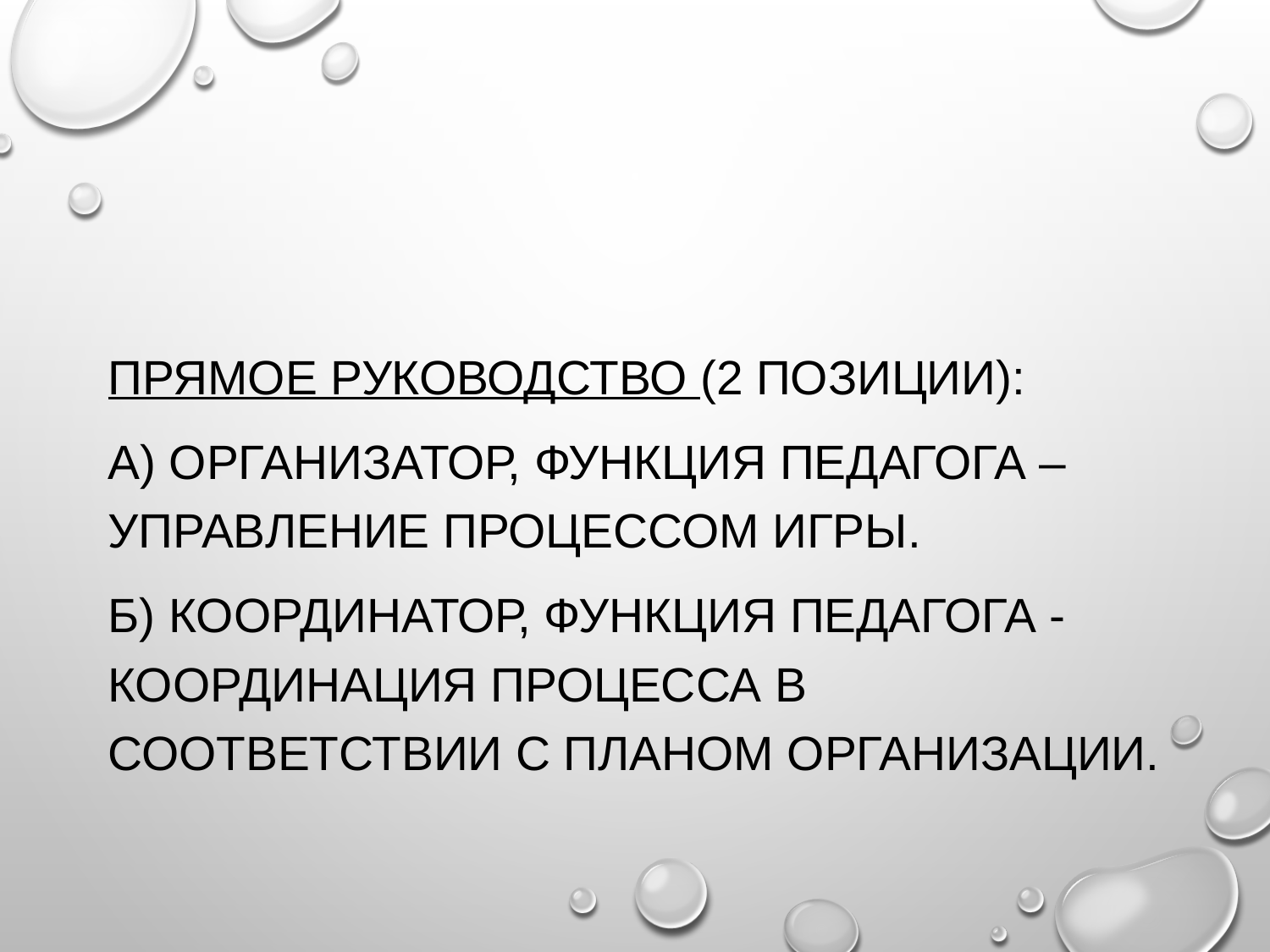

#
Прямое руководство (2 позиции):
а) организатор, функция педагога – управление процессом игры.
б) координатор, функция педагога - координация процесса в соответствии с планом организации.